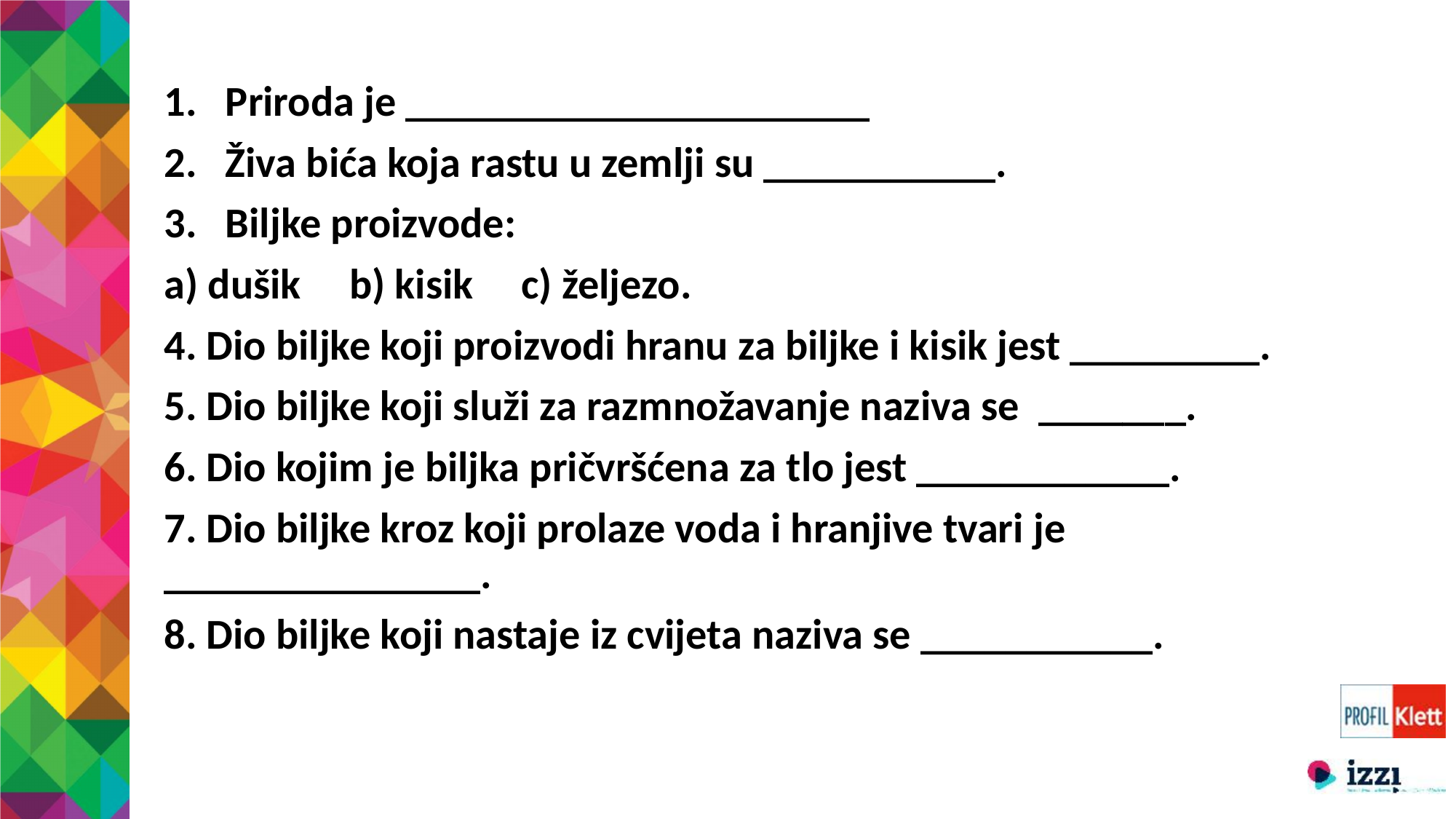

Priroda je ______________________
Živa bića koja rastu u zemlji su ___________.
Biljke proizvode:
a) dušik     b) kisik     c) željezo.
4. Dio biljke koji proizvodi hranu za biljke i kisik jest _________.
5. Dio biljke koji služi za razmnožavanje naziva se  _______.
6. Dio kojim je biljka pričvršćena za tlo jest ____________.
7. Dio biljke kroz koji prolaze voda i hranjive tvari je _______________.
8. Dio biljke koji nastaje iz cvijeta naziva se ___________.